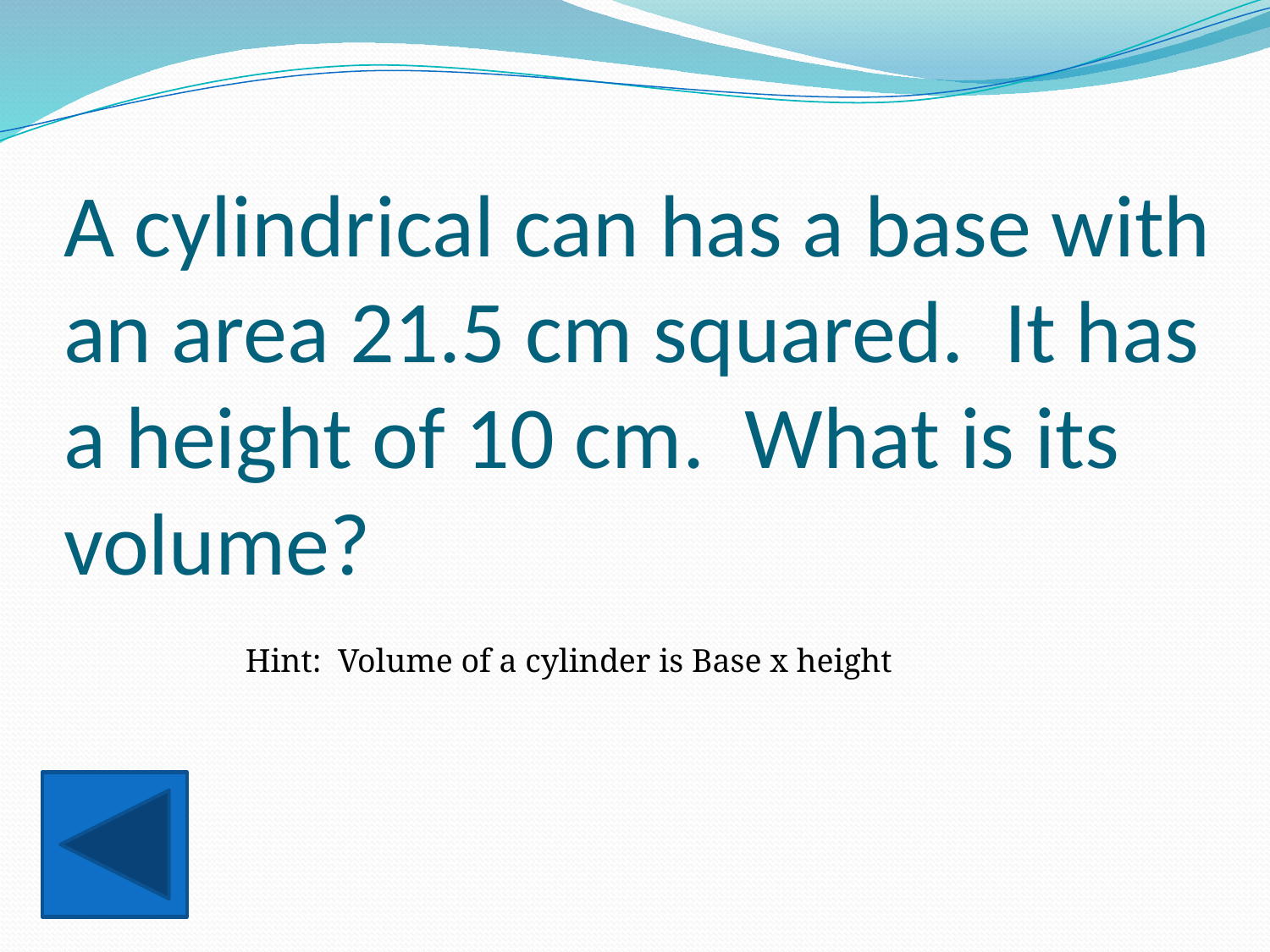

# A cylindrical can has a base with an area 21.5 cm squared.  It has a height of 10 cm.  What is its volume?
Hint:  Volume of a cylinder is Base x height